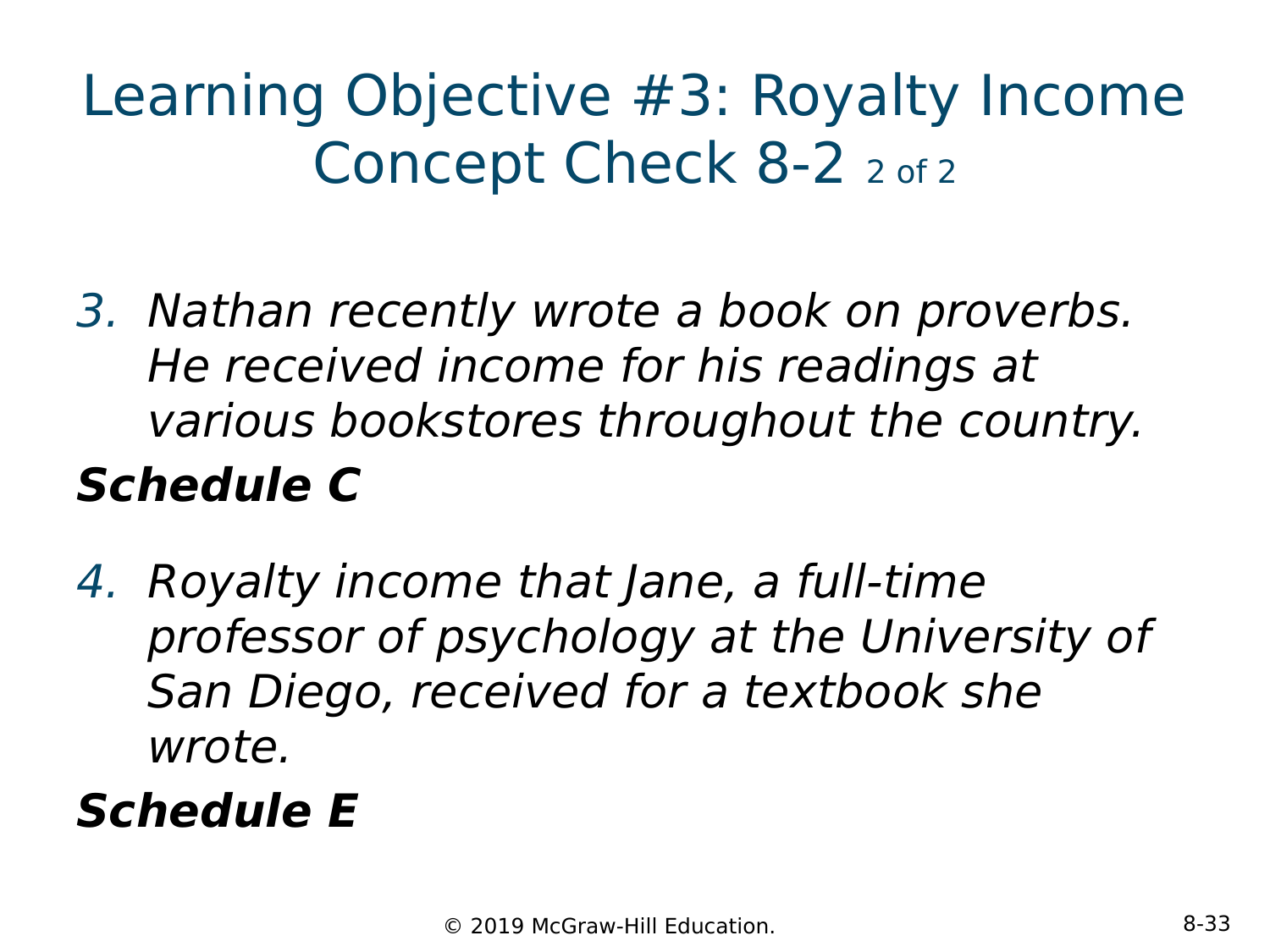

# Learning Objective #3: Royalty Income Concept Check 8-2 2 of 2
Nathan recently wrote a book on proverbs. He received income for his readings at various bookstores throughout the country.
Schedule C
Royalty income that Jane, a full-time professor of psychology at the University of San Diego, received for a textbook she wrote.
Schedule E